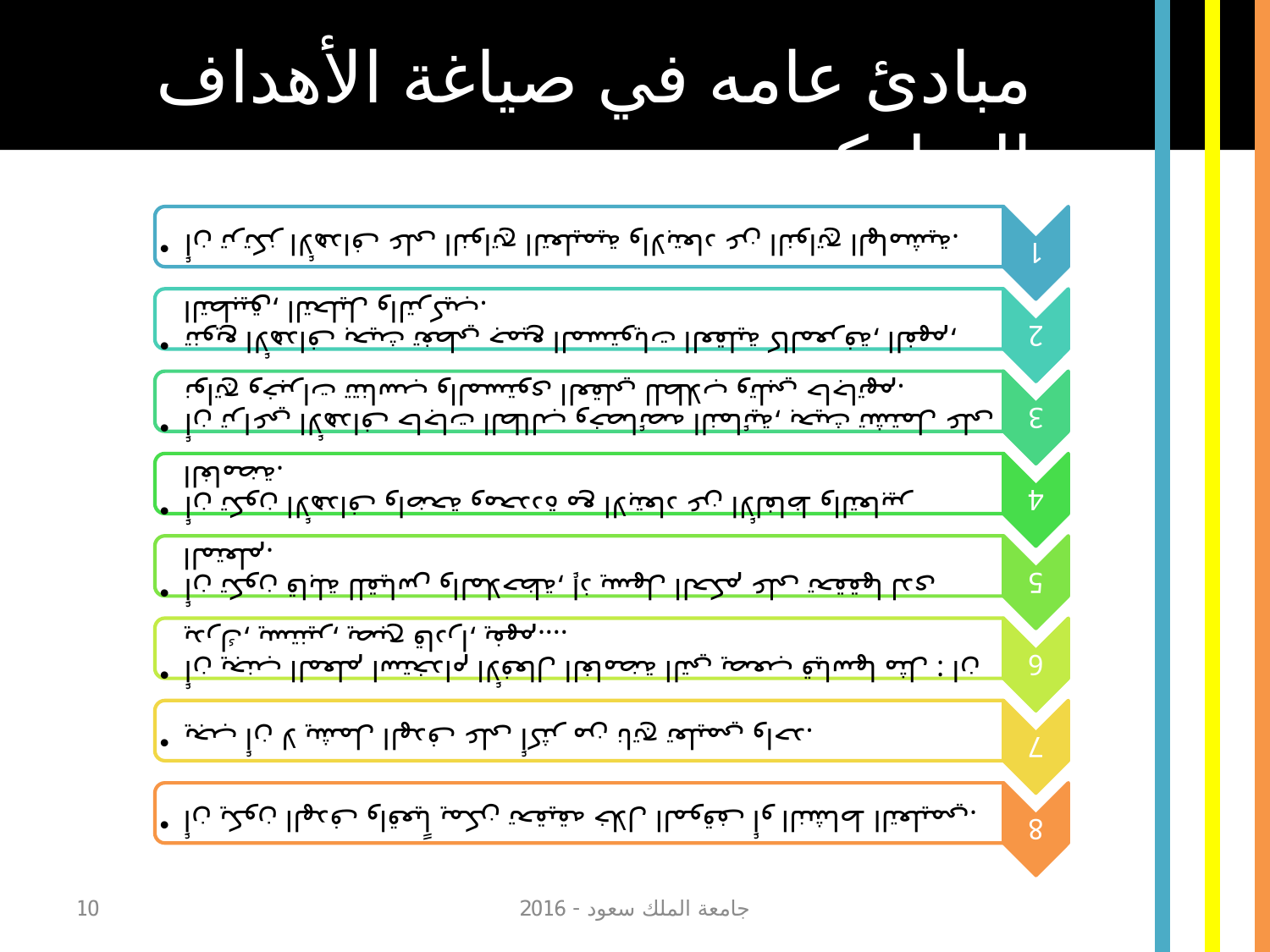

مبادئ عامه في صياغة الأهداف السلوكية
1
أن ترتكز الأهداف على النواتج التعليمية والابتعاد عن النواتج الهامشية.
2
تنويع الأهداف بحيث تغطي جميع المستويات العقلية كالمعرفة, الفهم, التطبيق, التحليل والتركيب.
3
أن تراعي الأهداف حاجات الطالب وخصائصه النمائية, بحيث تشتمل على نواتج وخبرات تتناسب والمستوى العقلي للطلاب وتلبي حاجاتهم.
4
أن تكون الأهداف واضحة ومحددة مع الابتعاد عن الألفاظ والتعابير الغامضة.
5
أن تكون قابلة للقياس والملاحظة, إذ يسهل الحكم على تحققها لدى المتعلم.
6
أن يجنب المعلم استخدام الأفعال الغامضة التي يصعب قياسها مثل : ان يدرك, يستنير, يصبح قادرا, يفهم....
7
يجب أن لا يشمل الهدف على أكثر من ناتج تعليمي واحد.
8
أن يكون الهدف واقعياً يمكن تحقيقه خلال الموقف أو النشاط التعليمي.
10
جامعة الملك سعود - 2016